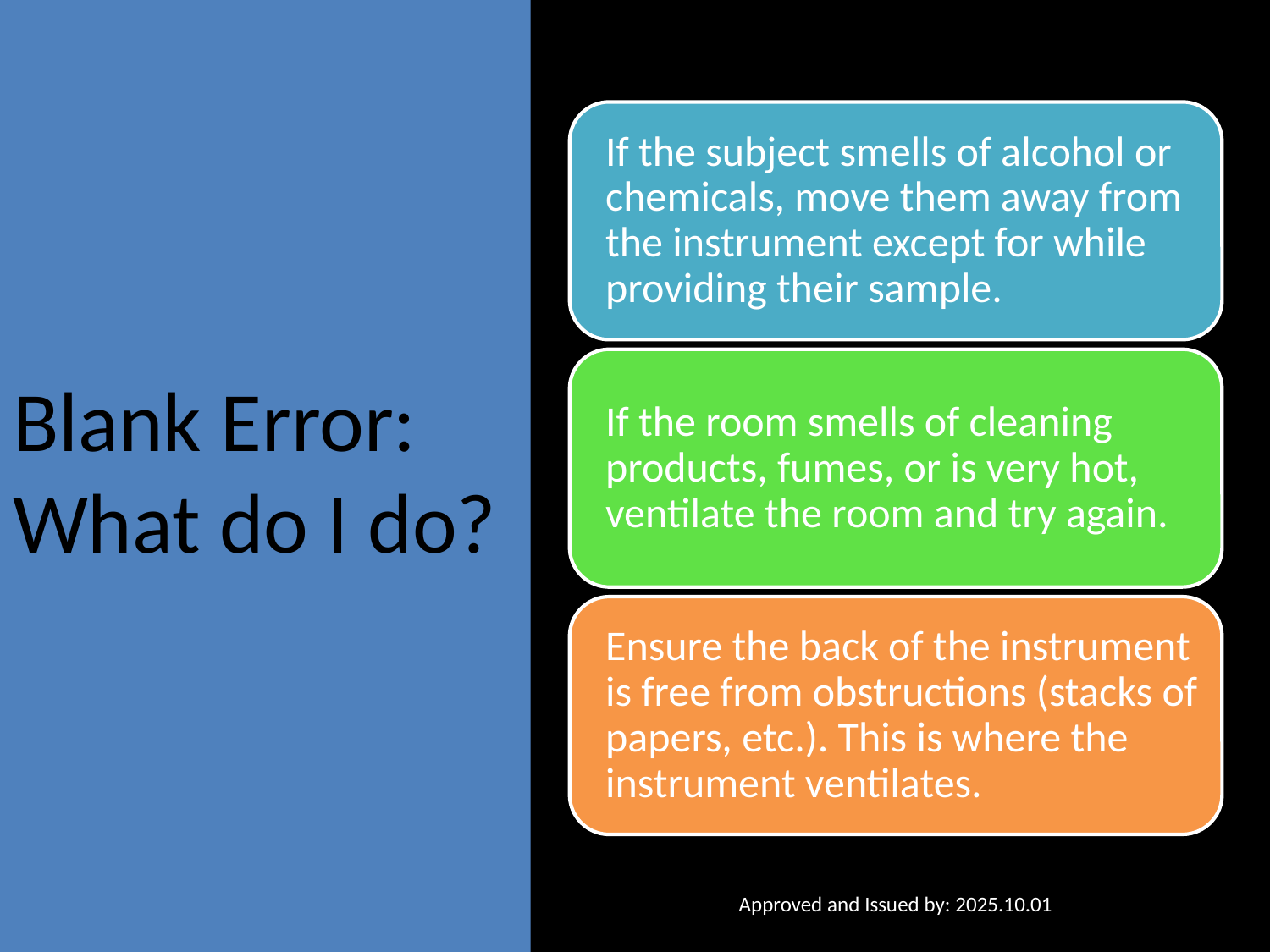

# Blank Error: What do I do?
If the subject smells of alcohol or chemicals, move them away from the instrument except for while providing their sample.
If the room smells of cleaning products, fumes, or is very hot, ventilate the room and try again.
Ensure the back of the instrument is free from obstructions (stacks of papers, etc.). This is where the instrument ventilates.
Approved and Issued by: 2025.10.01